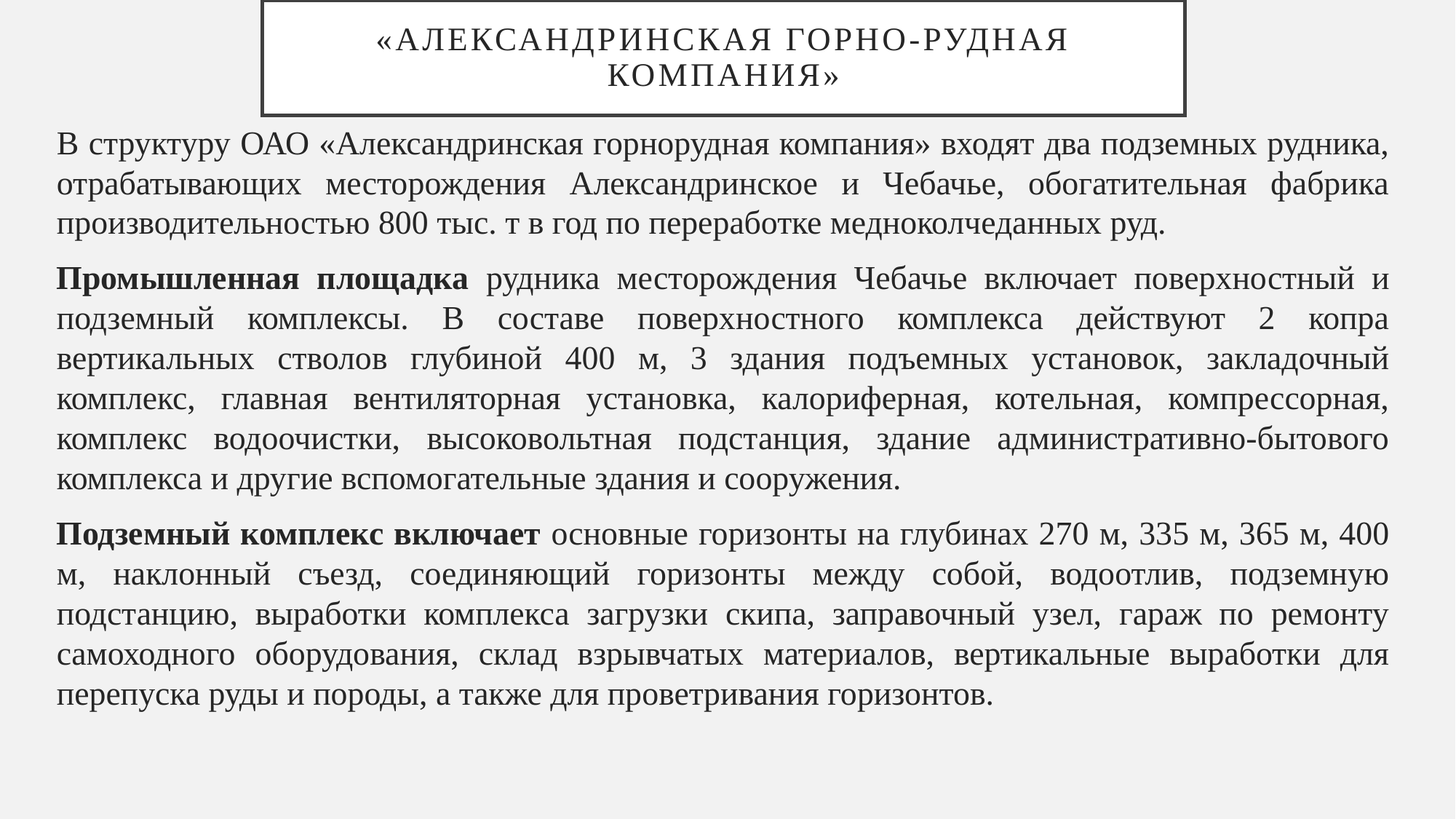

# «Александринская горно-рудная компания»
В структуру ОАО «Александринская горнорудная компания» входят два подземных рудника, отрабатывающих месторождения Александринское и Чебачье, обогатительная фабрика производительностью 800 тыс. т в год по переработке медноколчеданных руд.
Промышленная площадка рудника месторождения Чебачье включает поверхностный и подземный комплексы. В составе поверхностного комплекса действуют 2 копра вертикальных стволов глубиной 400 м, 3 здания подъемных установок, закладочный комплекс, главная вентиляторная установка, калориферная, котельная, компрессорная, комплекс водоочистки, высоковольтная подстанция, здание административно-бытового комплекса и другие вспомогательные здания и сооружения.
Подземный комплекс включает основные горизонты на глубинах 270 м, 335 м, 365 м, 400 м, наклонный съезд, соединяющий горизонты между собой, водоотлив, подземную подстанцию, выработки комплекса загрузки скипа, заправочный узел, гараж по ремонту самоходного оборудования, склад взрывчатых материалов, вертикальные выработки для перепуска руды и породы, а также для проветривания горизонтов.